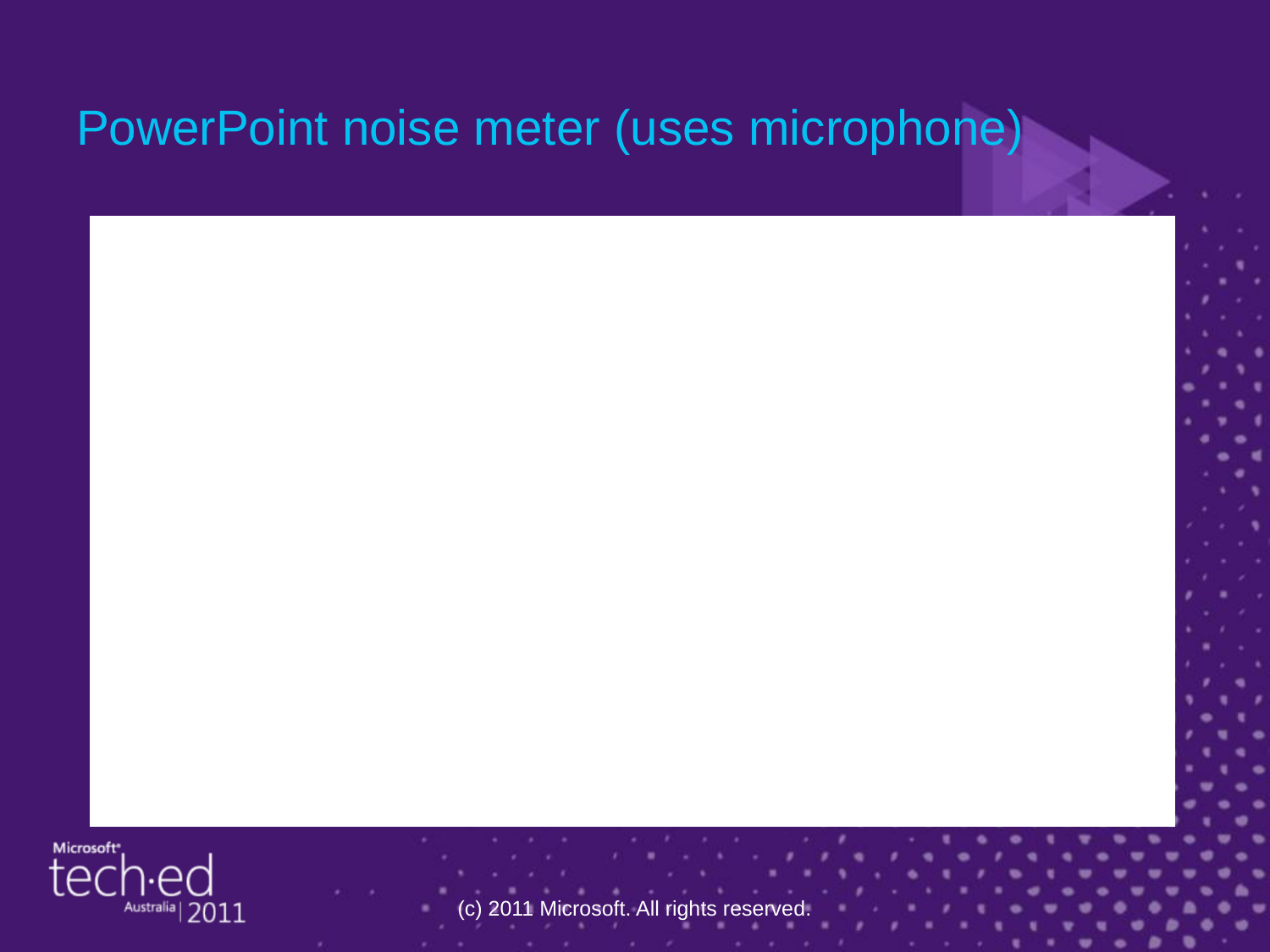

# PowerPoint noise meter (uses microphone)
(c) 2011 Microsoft. All rights reserved.